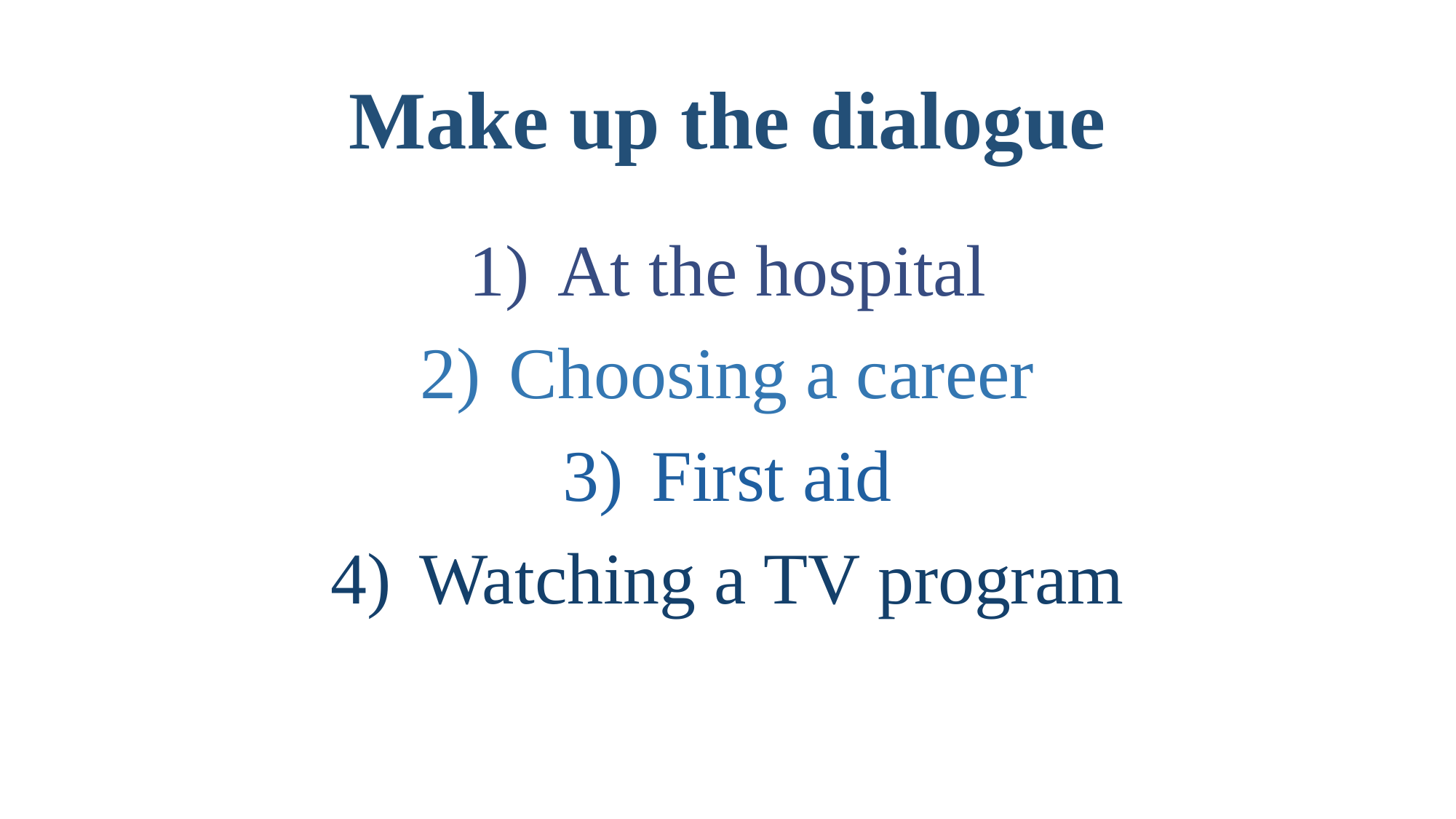

# Make up the dialogue
At the hospital
Choosing a career
First aid
Watching a TV program